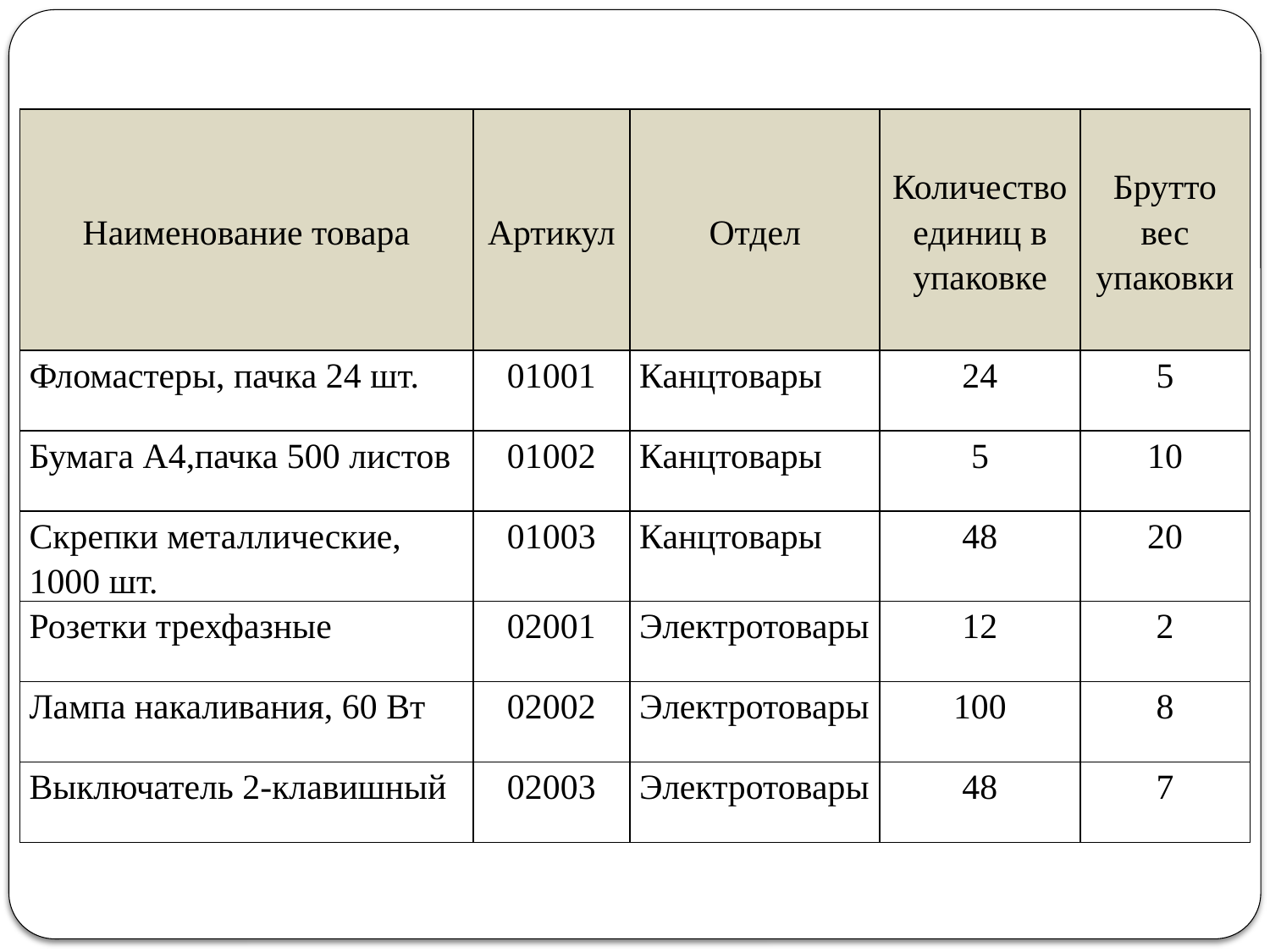

#
| Наименование товара | Артикул | Отдел | Количество единиц в упаковке | Брутто вес упаковки |
| --- | --- | --- | --- | --- |
| Фломастеры, пачка 24 шт. | 01001 | Канцтовары | 24 | 5 |
| Бумага А4,пачка 500 листов | 01002 | Канцтовары | 5 | 10 |
| Скрепки металлические, 1000 шт. | 01003 | Канцтовары | 48 | 20 |
| Розетки трехфазные | 02001 | Электротовары | 12 | 2 |
| Лампа накаливания, 60 Вт | 02002 | Электротовары | 100 | 8 |
| Выключатель 2-клавишный | 02003 | Электротовары | 48 | 7 |